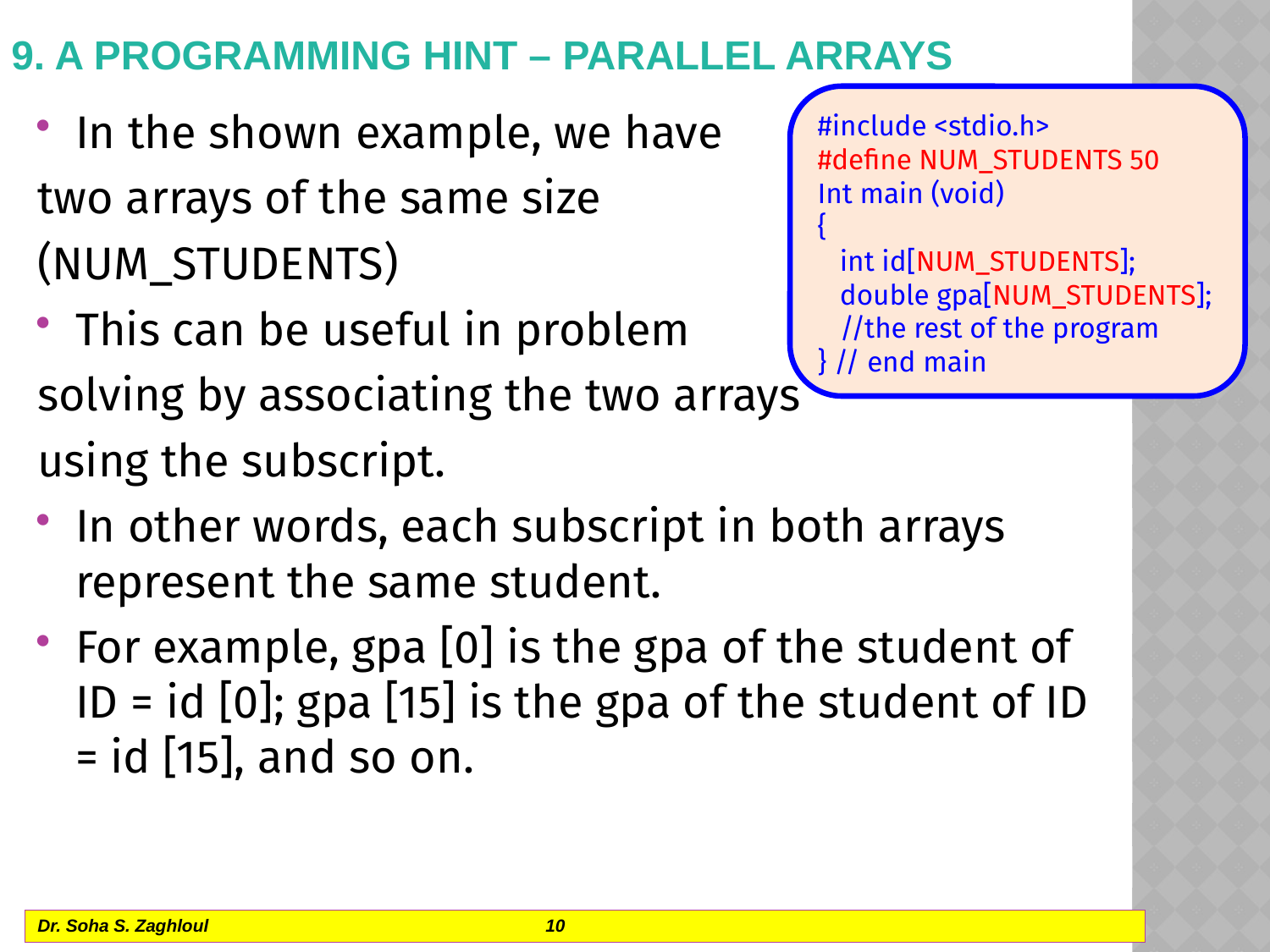

# 9. A programming hint – parallel arrays
#include <stdio.h>
#define NUM_STUDENTS 50
Int main (void)
{
   int id[NUM_STUDENTS];
   double gpa[NUM_STUDENTS];
   //the rest of the program
} // end main
In the shown example, we have
two arrays of the same size
(NUM_STUDENTS)
This can be useful in problem
solving by associating the two arrays
using the subscript.
In other words, each subscript in both arrays represent the same student.
For example, gpa [0] is the gpa of the student of ID = id [0]; gpa [15] is the gpa of the student of ID = id [15], and so on.
Dr. Soha S. Zaghloul			10